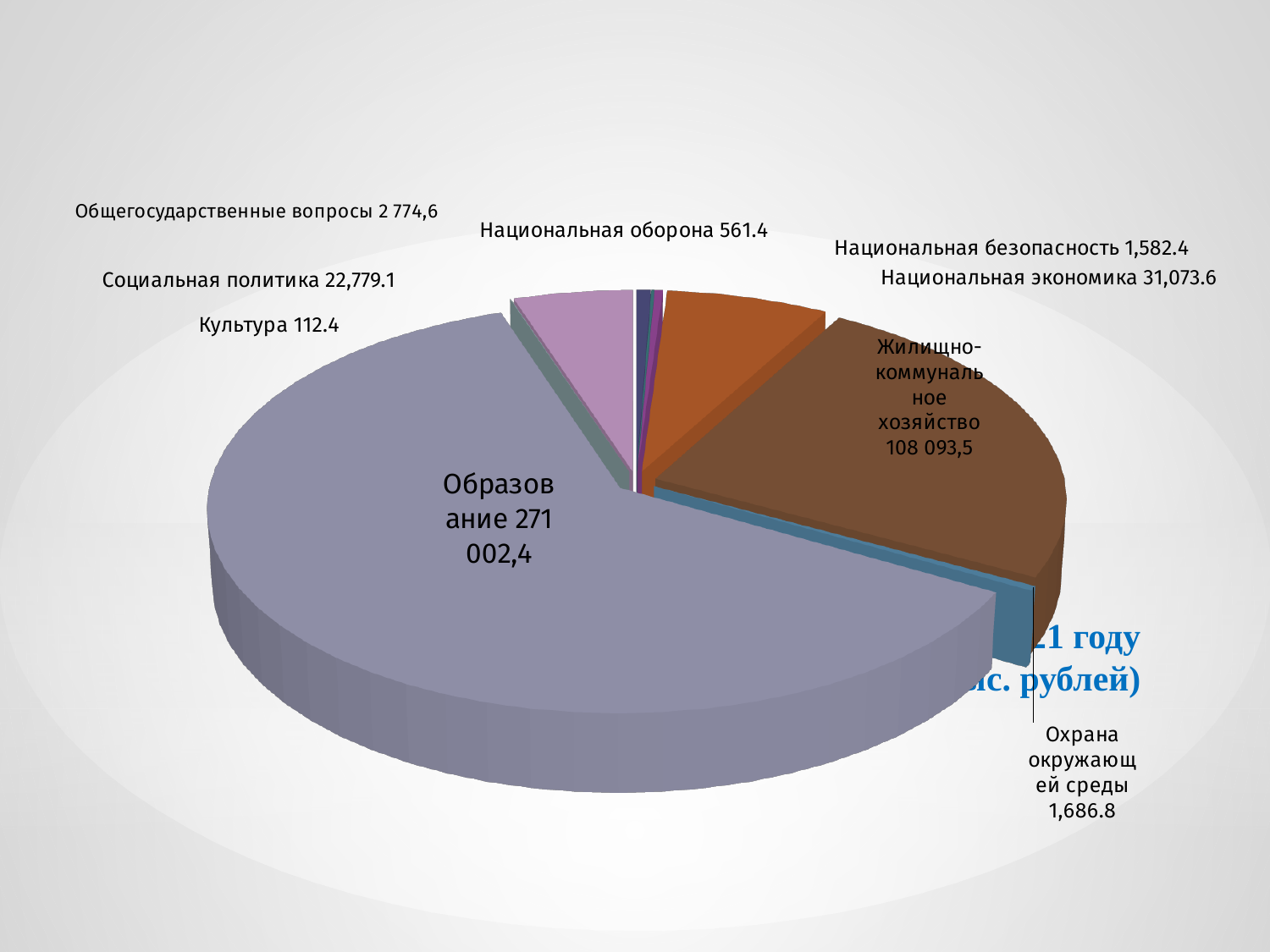

[unsupported chart]

# Отраслевая структура расходов МБТ в 2021 году (тыс. рублей)